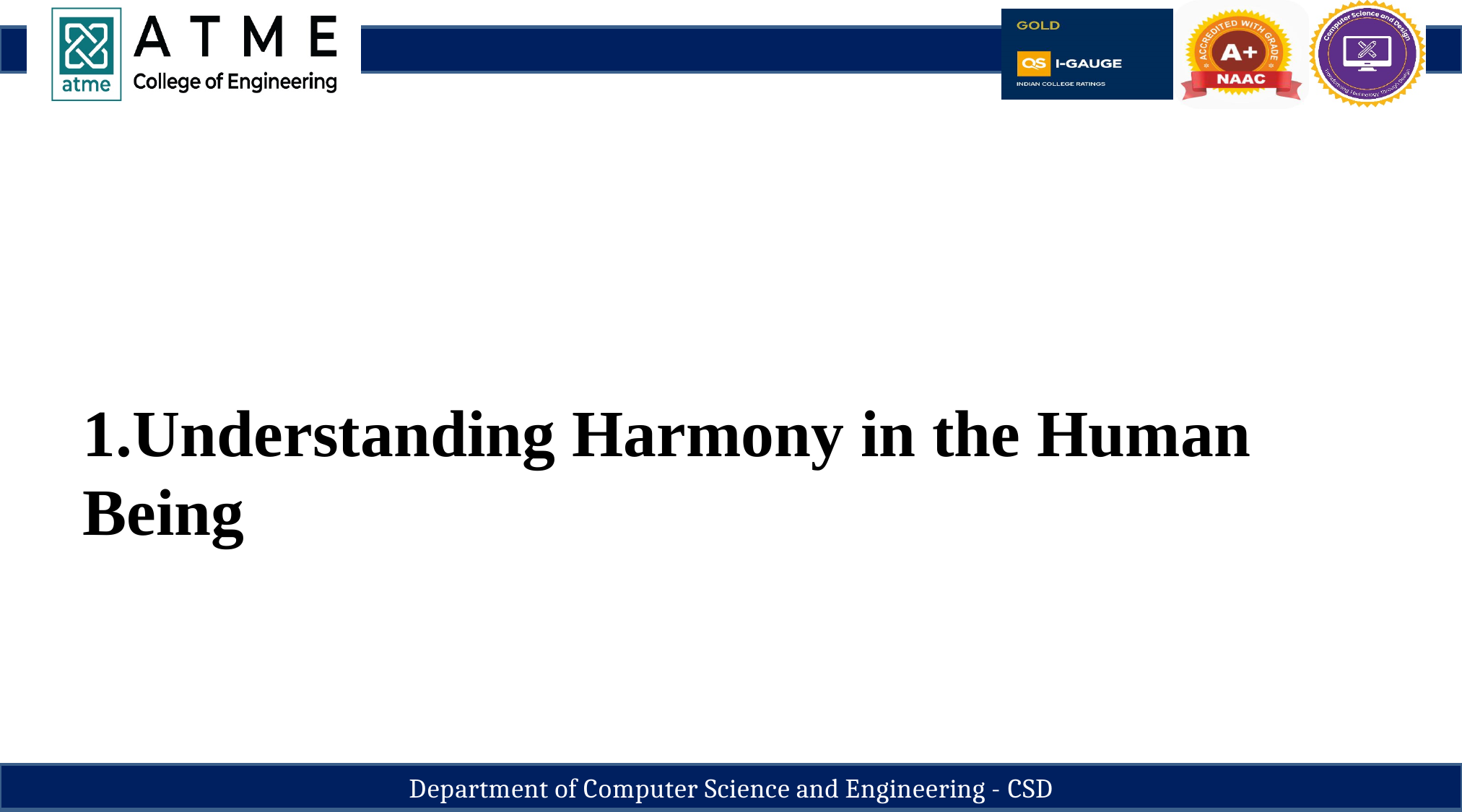

1.Understanding Harmony in the Human Being
Department of Computer Science and Engineering - CSD